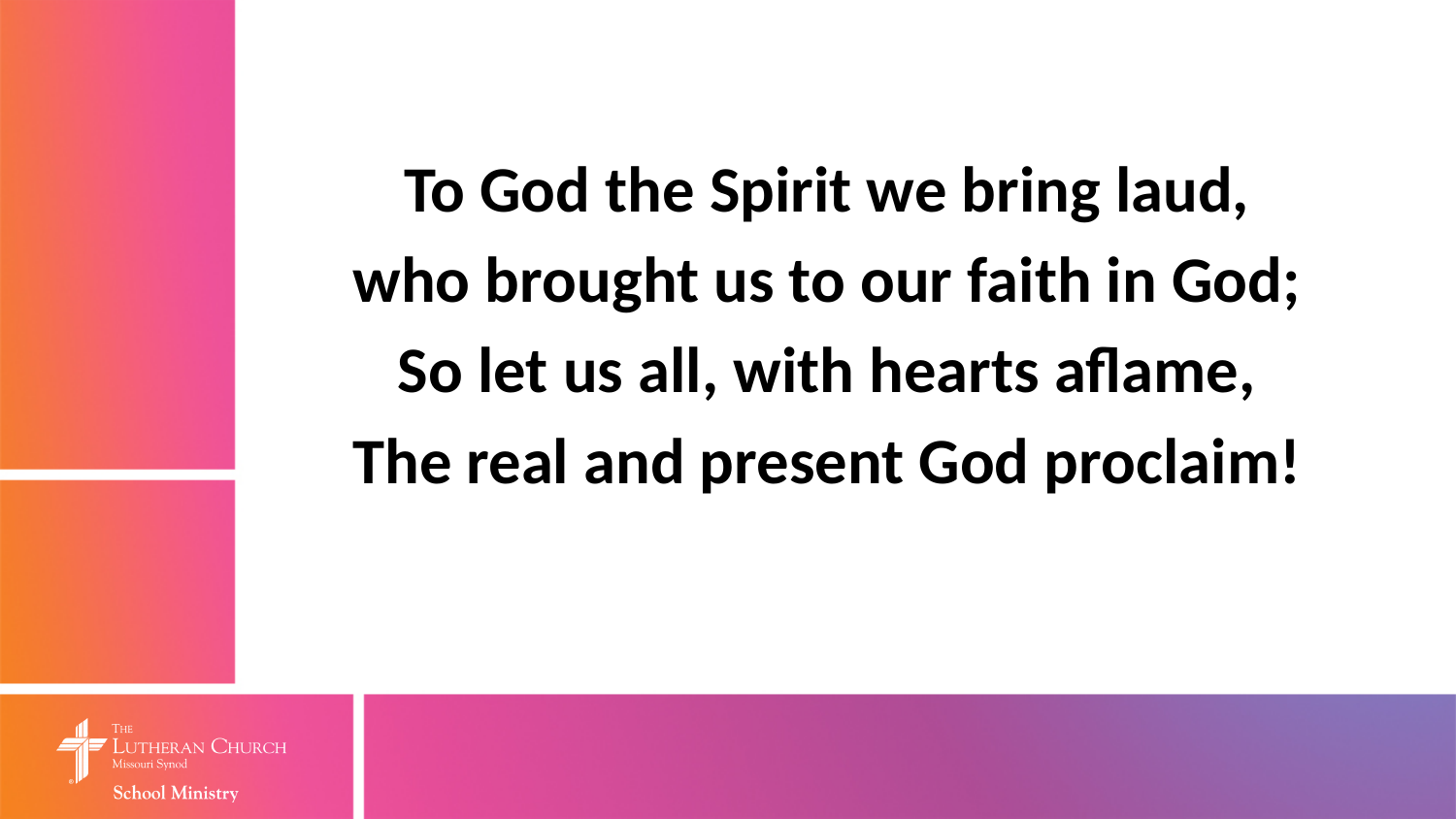

To God the Spirit we bring laud,
who brought us to our faith in God;
So let us all, with hearts aflame,
The real and present God proclaim!